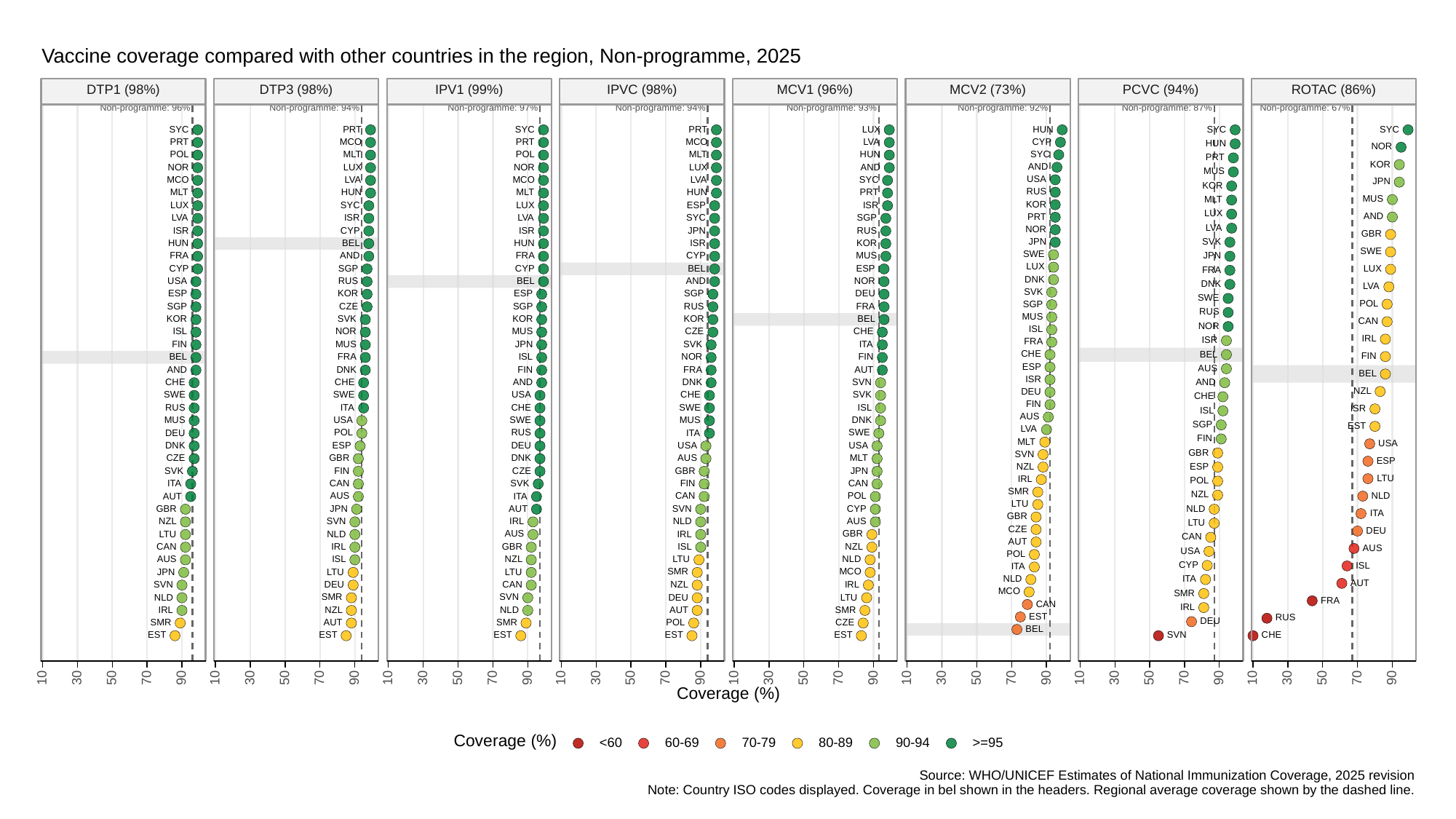

Vaccine coverage compared with other countries in the region, Non-programme, 2025

ROTAC (86%)
DTP1 (98%)
DTP3 (98%)
IPV1 (99%)
IPVC (98%)
MCV1 (96%)
MCV2 (73%)
PCVC (94%)
Non-programme: 96%
Non-programme: 94%
Non-programme: 97%
Non-programme: 94%
Non-programme: 93%
Non-programme: 92%
Non-programme: 87%
Non-programme: 67%

SYC
SYC
SYC
SYC
LUX
HUN
PRT
PRT

CYP

MCO
MCO
PRT
PRT
LVA
HUN

NOR

SYC
POL
POL
HUN
MLT
MLT

PRT

KOR

AND
NOR
NOR
LUX
LUX
AND

MUS

USA
MCO
MCO
SYC

LVA
LVA
JPN

KOR

RUS
HUN
HUN
MLT
MLT
PRT

MUS
MLT

KOR
SYC
ESP
ISR
LUX
LUX

LUX

AND
PRT
ISR
SYC
SGP
LVA
LVA

LVA

NOR
ISR
CYP
ISR
RUS
JPN

GBR

SVK
JPN
KOR
ISR
HUN
HUN
BEL

SWE

SWE

CYP
MUS
JPN
FRA
AND
FRA

LUX

CYP
SGP
CYP
ESP
BEL
LUX
FRA

DNK

NOR
USA
RUS
BEL
AND

DNK

LVA

SVK

KOR
ESP
ESP
SGP
DEU

SWE

POL
SGP

SGP
CZE
SGP
RUS
FRA

RUS

MUS

KOR
KOR
KOR
SVK
BEL

CAN

NOR

ISL

NOR
ISL
MUS
CZE
CHE

IRL
ISR

FRA

MUS
SVK
JPN
FIN
ITA

CHE

BEL

FIN
NOR
ISL
BEL
FRA
FIN

ESP

AUS

AUT
AND
DNK
FIN
FRA

BEL

ISR

CHE
CHE
SVN
AND
DNK
AND

NZL
DEU

SWE
SWE
USA
CHE
SVK
CHE

FIN

RUS
CHE
SWE
ISL
ITA
ISR

ISL

AUS

MUS
USA
SWE
MUS
DNK

SGP
EST

LVA

POL
RUS
SWE
DEU
ITA

FIN

MLT
USA

ESP
USA
USA
DEU
DNK

GBR

SVN

CZE
GBR
AUS
DNK
MLT

ESP

ESP
NZL

SVK
CZE
GBR
JPN
FIN

LTU

IRL
POL

CAN
SVK
CAN
ITA
FIN

SMR

NZL
NLD
POL
AUS
CAN
AUT
ITA

LTU

GBR
SVN
CYP
JPN
AUT
NLD

ITA

GBR

SVN
AUS
NZL
IRL
NLD
LTU

CZE
DEU

AUS
GBR
LTU
NLD
IRL

CAN

AUT

CAN
GBR
ISL
IRL
NZL
AUS

USA

POL

AUS
ISL
LTU
NZL
NLD

CYP

ISL
ITA

MCO
SMR
JPN
LTU
LTU

NLD
ITA

AUT

SVN
CAN
DEU
NZL
IRL

MCO

SMR

SMR
SVN
DEU
LTU
NLD

FRA

CAN

IRL

SMR
AUT
IRL
NZL
NLD

EST
RUS

DEU
POL
SMR
SMR
CZE
AUT

BEL

EST
EST
EST
EST
EST
SVN
CHE

30
30
30
30
30
30
30
30
10
50
70
90
10
50
70
90
10
50
70
90
10
50
70
90
10
50
70
90
10
50
70
90
10
50
70
90
10
50
70
90
Coverage (%)
Coverage (%)

<60
60-69
70-79
80-89
90-94
>=95
Source: WHO/UNICEF Estimates of National Immunization Coverage, 2025 revision
Note: Country ISO codes displayed. Coverage in bel shown in the headers. Regional average coverage shown by the dashed line.